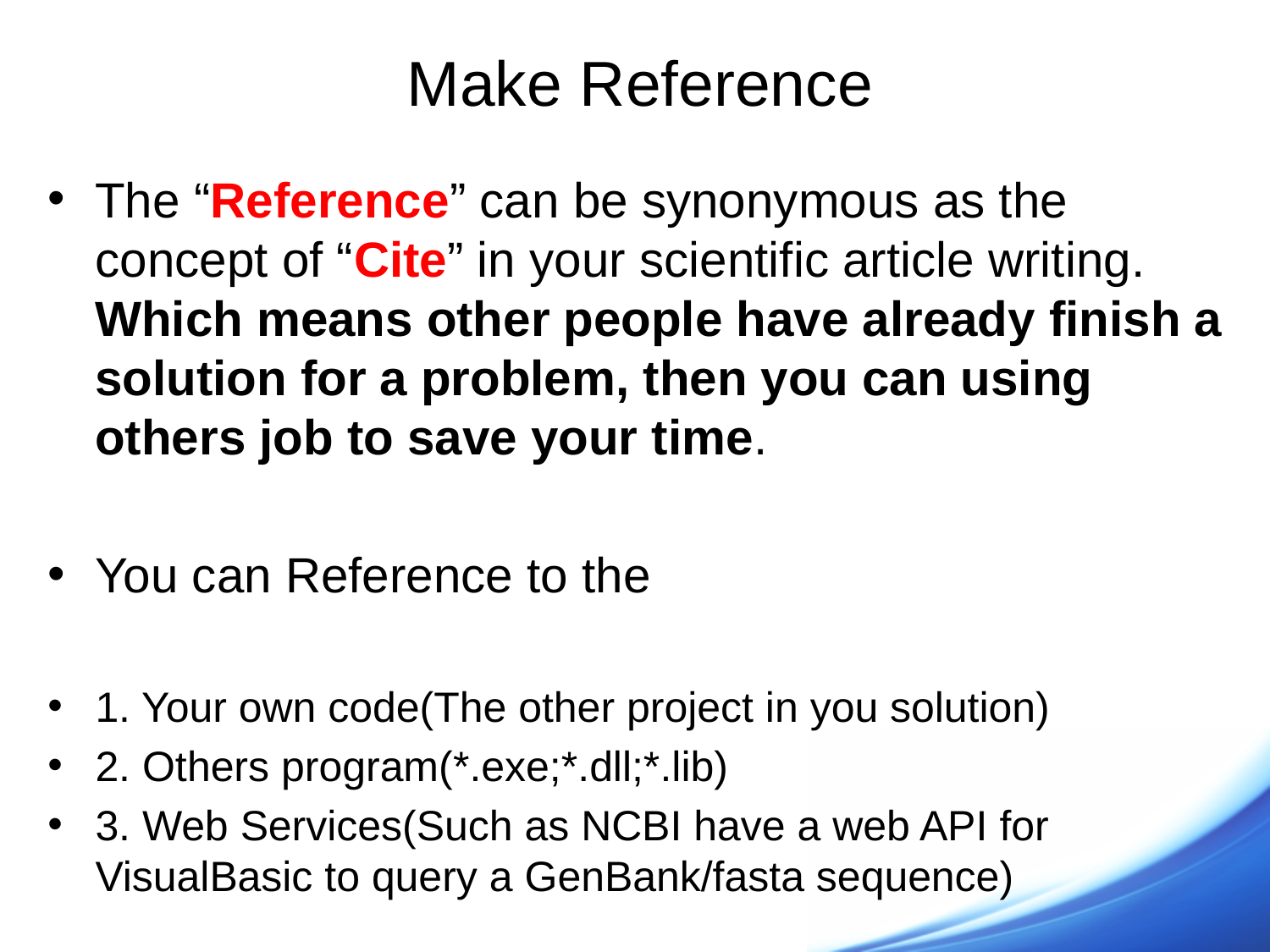

# Make Reference
The “Reference” can be synonymous as the concept of “Cite” in your scientific article writing. Which means other people have already finish a solution for a problem, then you can using others job to save your time.

You can Reference to the

1. Your own code(The other project in you solution)
2. Others program(*.exe;*.dll;*.lib)
3. Web Services(Such as NCBI have a web API for VisualBasic to query a GenBank/fasta sequence)